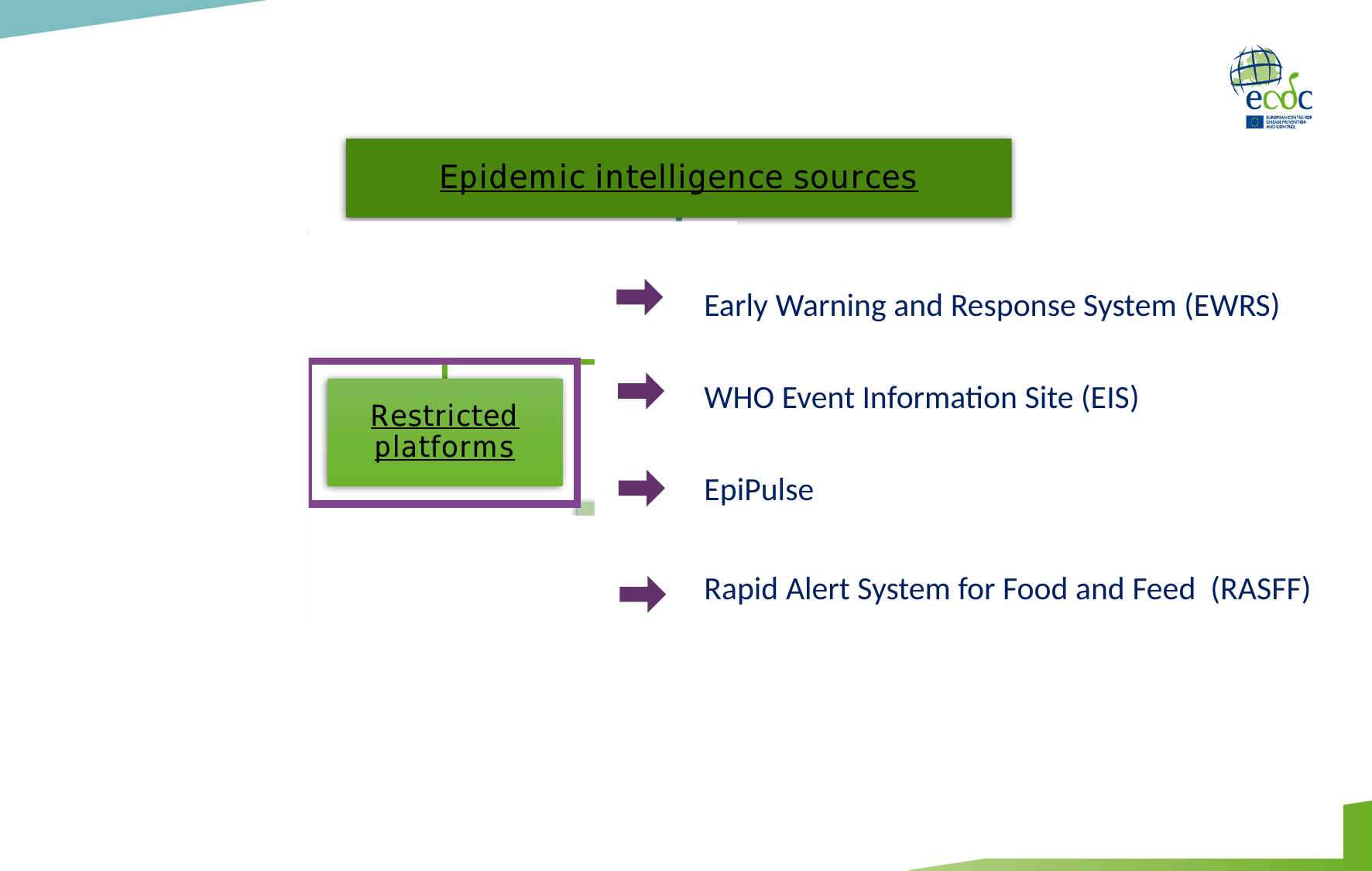

Epidemic intelligence sources
Indicator-based surveillance (IBS)
National/
regional surveillance systems
Event-based surveillance (EBS)
Official public sources
Informal sources
Web aggregators
Moderated
Automatic
Social media
Manual monitoring
Automated monitoring
Restricted platforms

Early Warning and Response System (EWRS)

WHO Event Information Site (EIS)

EpiPulse

Rapid Alert System for Food and Feed  (RASFF)

15